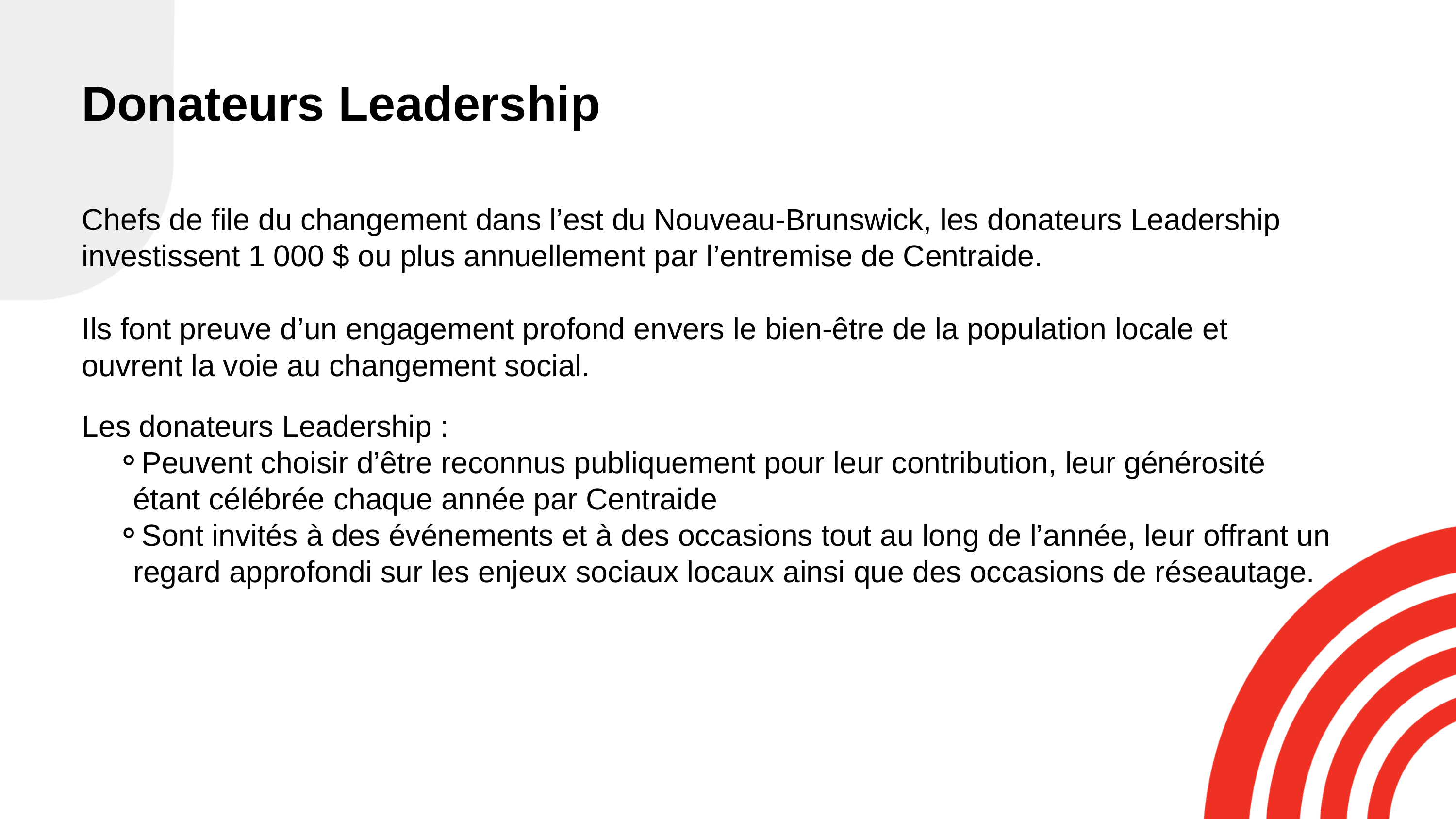

Donateurs Leadership
Chefs de file du changement dans l’est du Nouveau-Brunswick, les donateurs Leadership investissent 1 000 $ ou plus annuellement par l’entremise de Centraide.

Ils font preuve d’un engagement profond envers le bien-être de la population locale et ouvrent la voie au changement social.

Les donateurs Leadership :
Peuvent choisir d’être reconnus publiquement pour leur contribution, leur générosité étant célébrée chaque année par Centraide
Sont invités à des événements et à des occasions tout au long de l’année, leur offrant un regard approfondi sur les enjeux sociaux locaux ainsi que des occasions de réseautage.